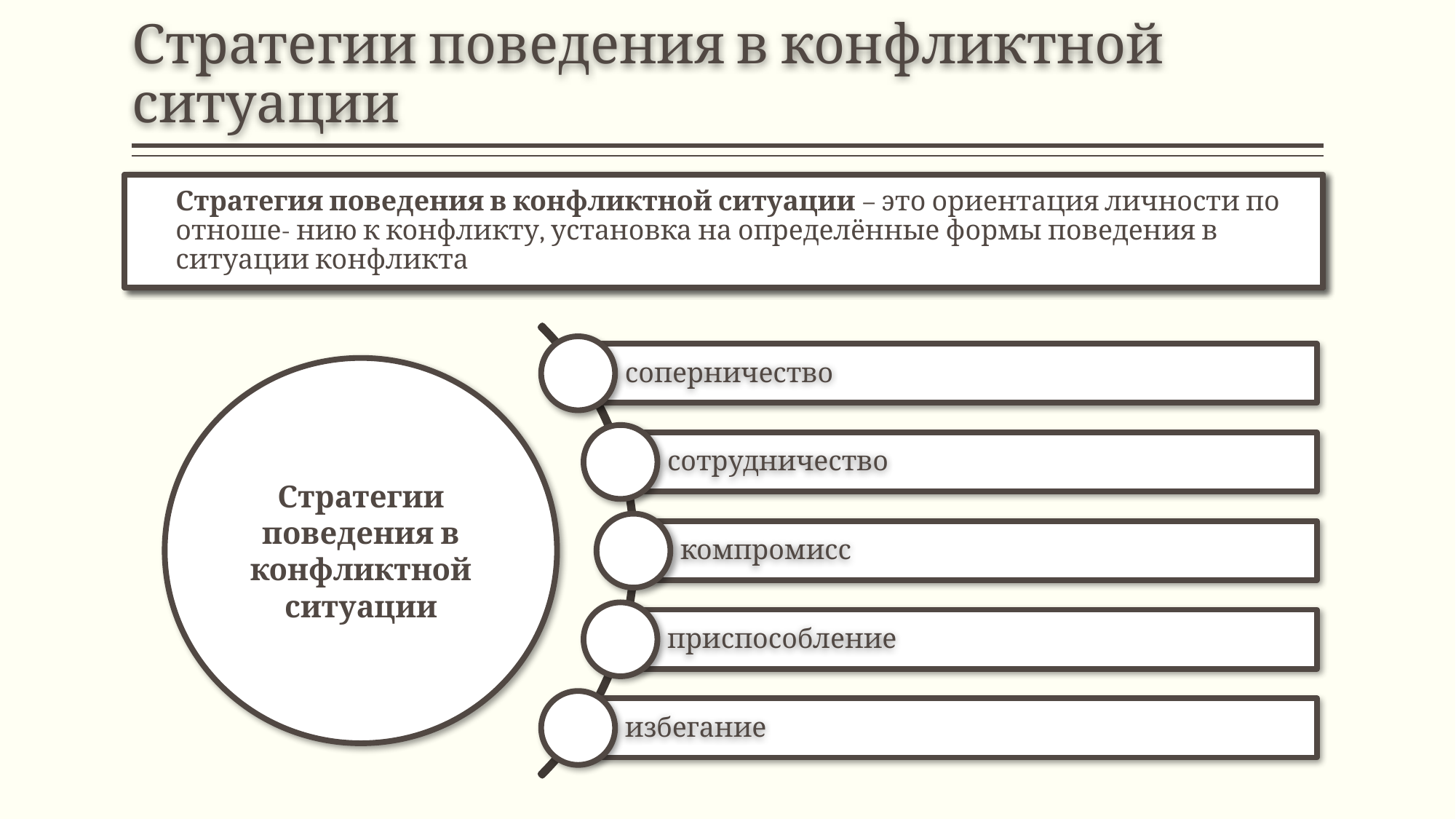

# Стратегии поведения в конфликтной ситуации

Стратегия поведения в конфликтной ситуации – это ориентация личности по отноше- нию к конфликту, установка на определённые формы поведения в ситуации конфликта

соперничество

сотрудничество

компромисс

приспособление

избегание
Стратегии поведения в конфликтной ситуации